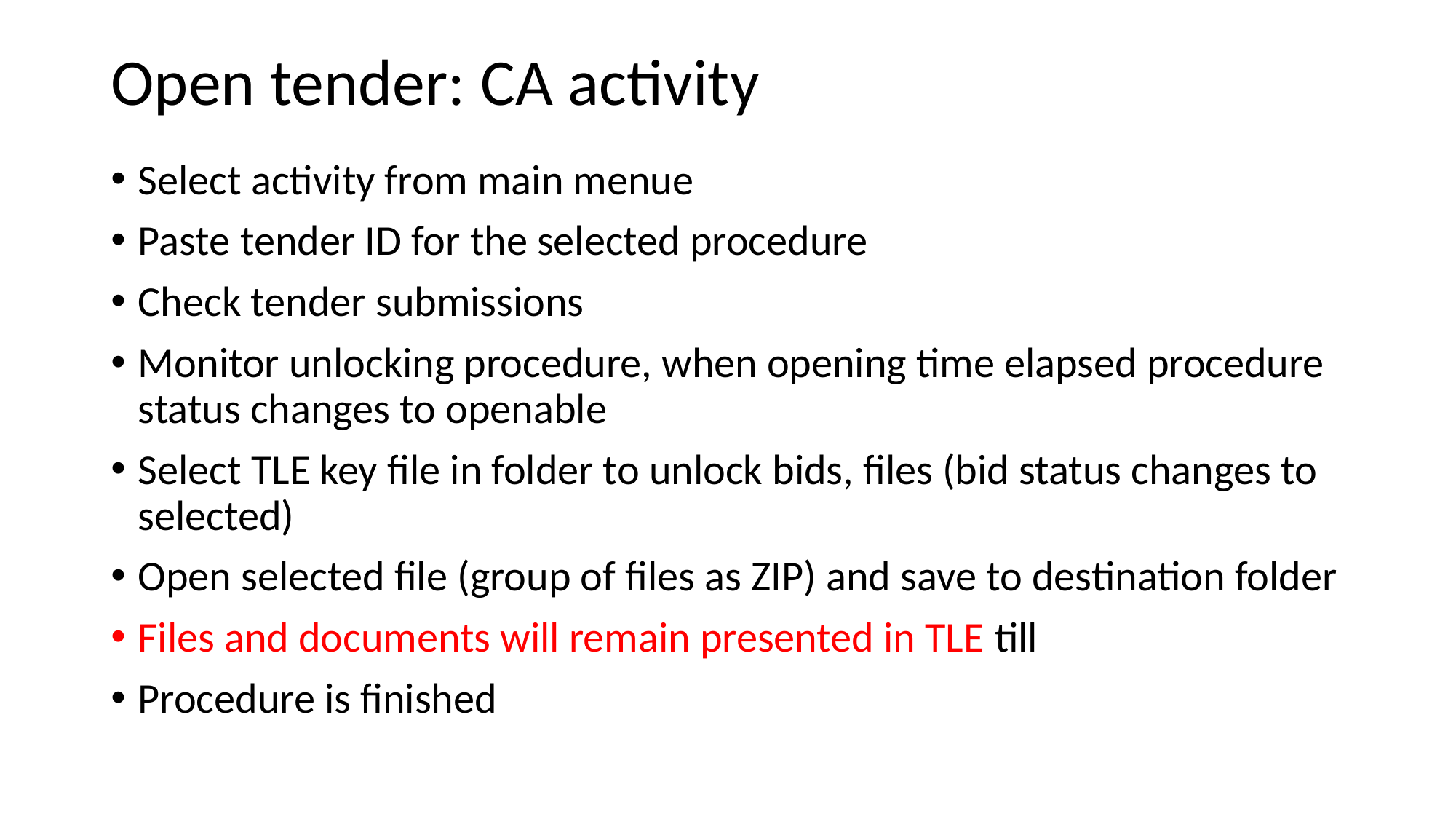

# Open tender: CA activity
Select activity from main menue
Paste tender ID for the selected procedure
Check tender submissions
Monitor unlocking procedure, when opening time elapsed procedure status changes to openable
Select TLE key file in folder to unlock bids, files (bid status changes to selected)
Open selected file (group of files as ZIP) and save to destination folder
Files and documents will remain presented in TLE till
Procedure is finished